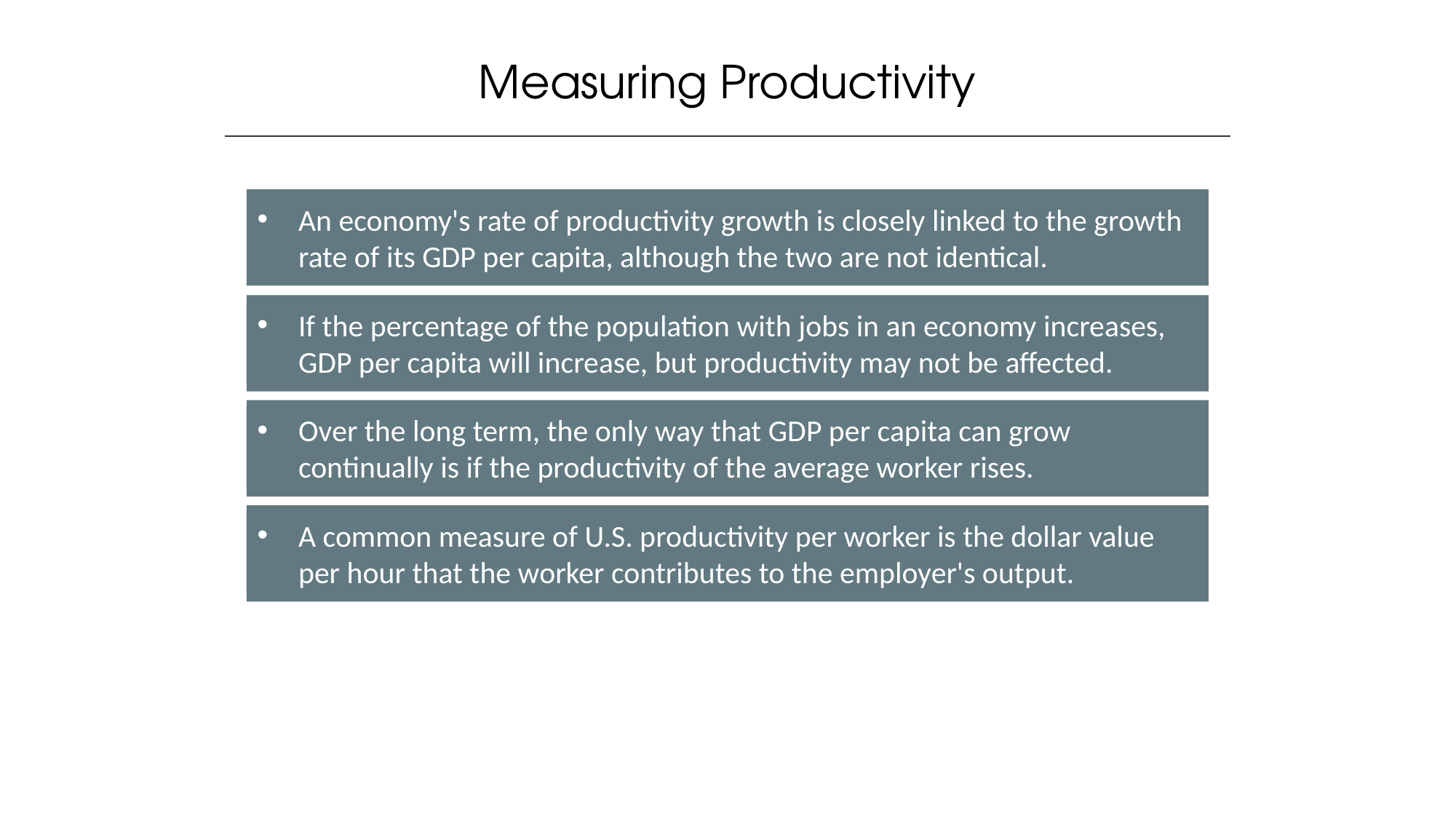

Measuring Productivity

An economy's rate of productivity growth is closely linked to the growth rate of its GDP per capita, although the two are not identical.

If the percentage of the population with jobs in an economy increases, GDP per capita will increase, but productivity may not be affected.

Over the long term, the only way that GDP per capita can grow continually is if the productivity of the average worker rises.

A common measure of U.S. productivity per worker is the dollar value per hour that the worker contributes to the employer's output.